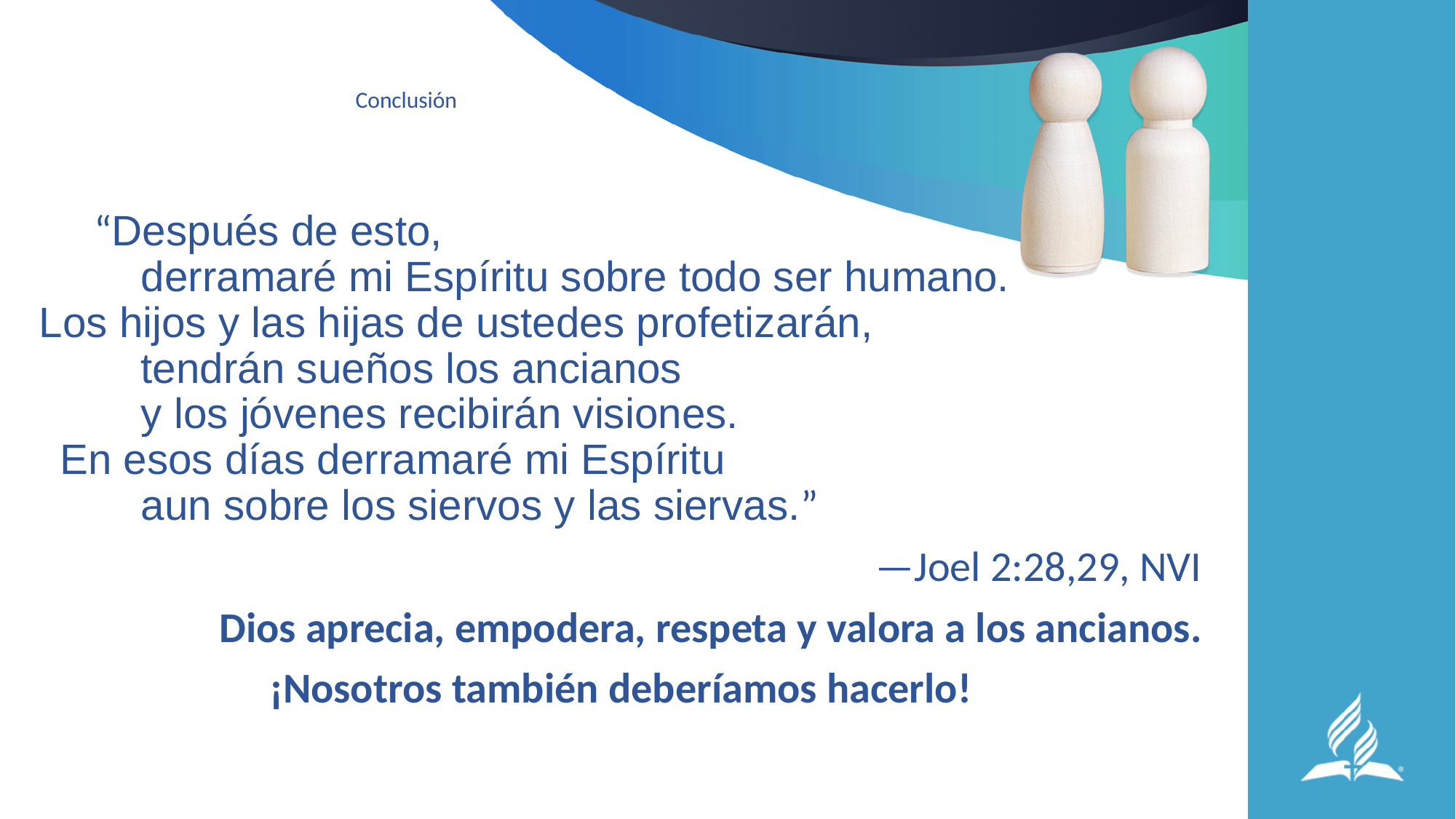

# Conclusión
“Después de esto,
    derramaré mi Espíritu sobre todo ser humano.
Los hijos y las hijas de ustedes profetizarán,
    tendrán sueños los ancianos
    y los jóvenes recibirán visiones.
   En esos días derramaré mi Espíritu
    aun sobre los siervos y las siervas.”
—Joel 2:28,29, NVI
Dios aprecia, empodera, respeta y valora a los ancianos.
¡Nosotros también deberíamos hacerlo!